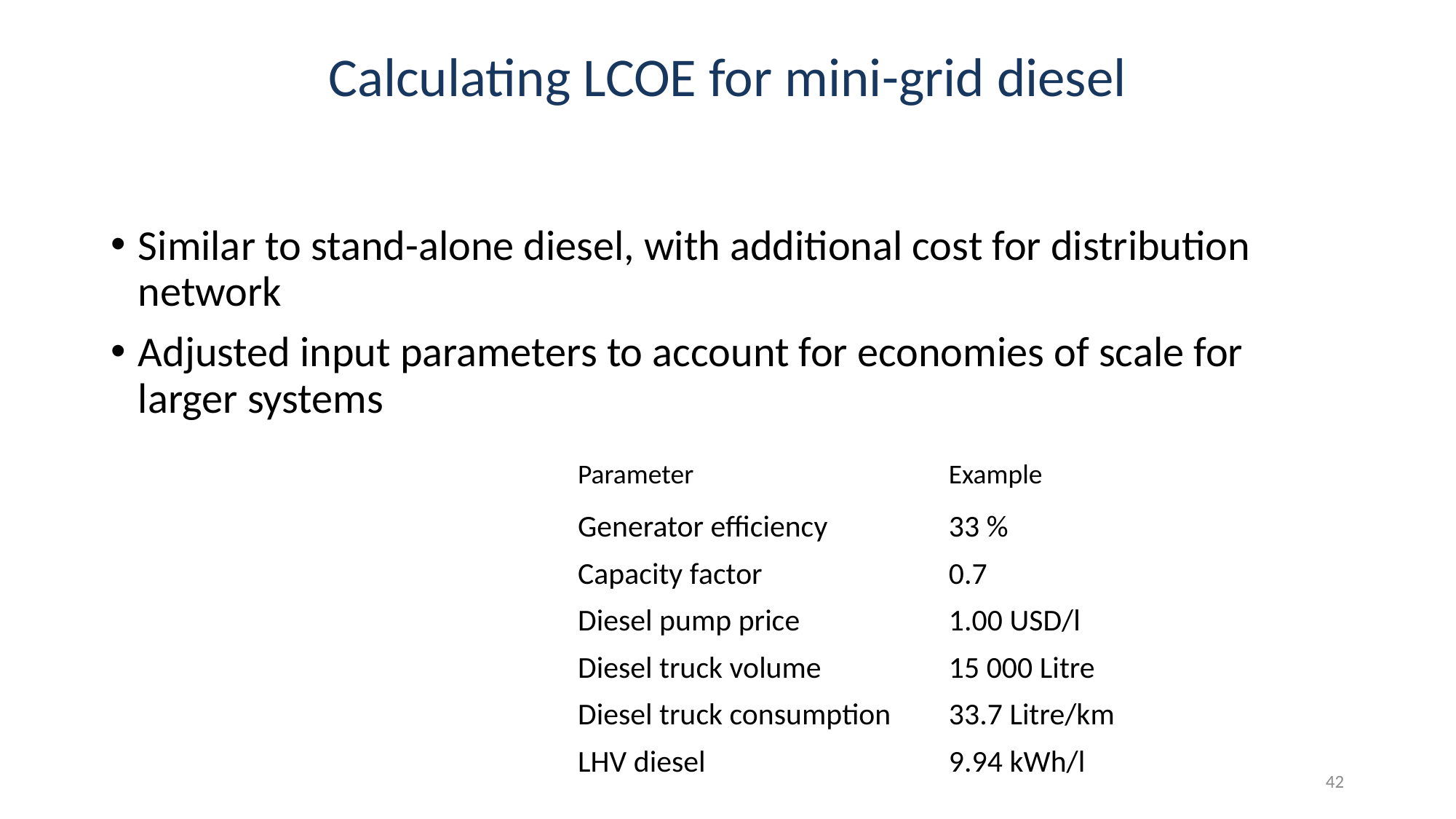

# Calculating LCOE for mini-grid diesel
Similar to stand-alone diesel, with additional cost for distribution network
Adjusted input parameters to account for economies of scale for larger systems
| Parameter | Example |
| --- | --- |
| Generator efficiency | 33 % |
| Capacity factor | 0.7 |
| Diesel pump price | 1.00 USD/l |
| Diesel truck volume | 15 000 Litre |
| Diesel truck consumption | 33.7 Litre/km |
| LHV diesel | 9.94 kWh/l |
42